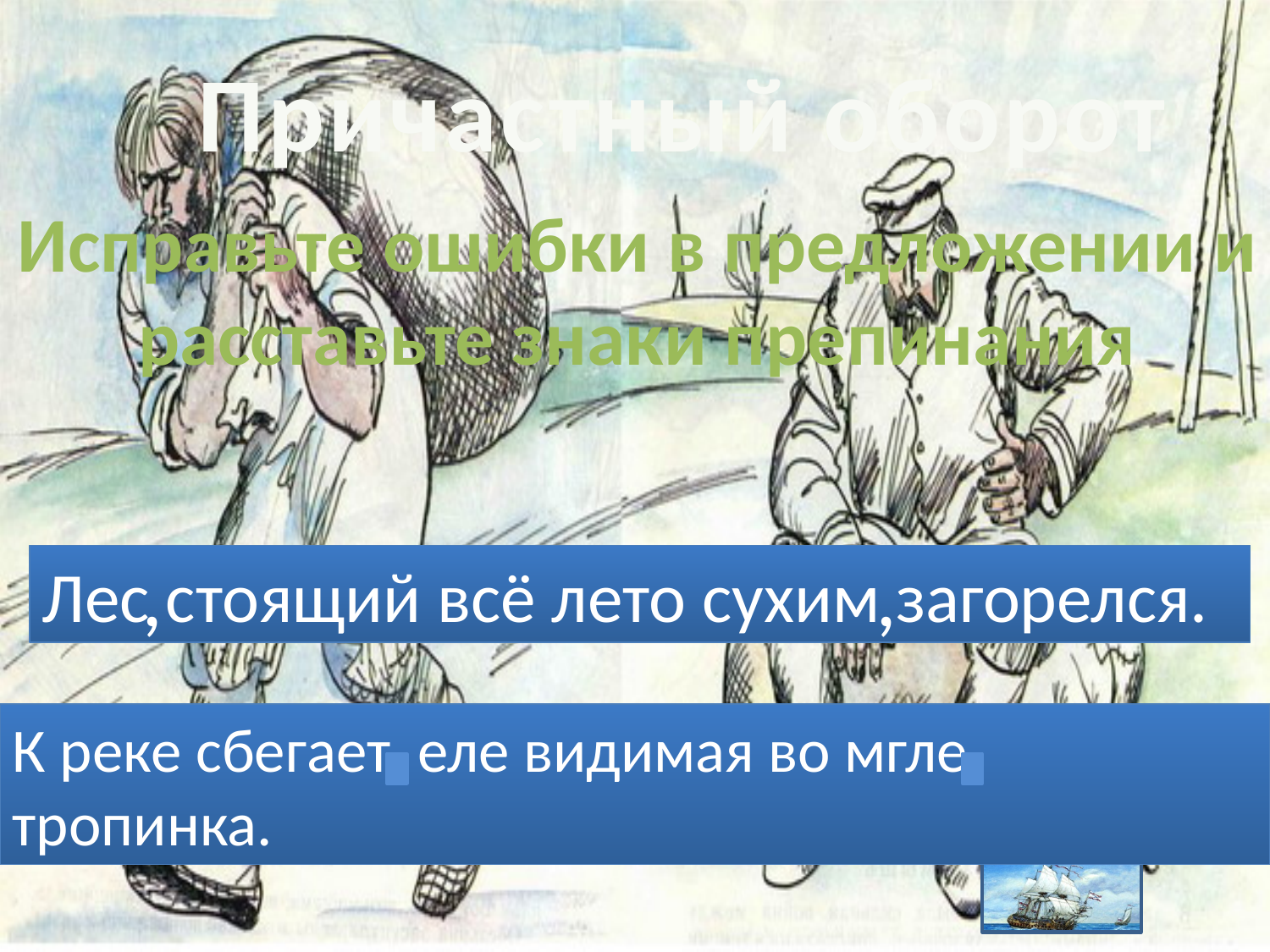

Причастный оборот
Исправьте ошибки в предложении и расставьте знаки препинания
,
,
Лес стоящий всё лето сухим загорелся.
К реке сбегает, еле видимая во мгле, тропинка.